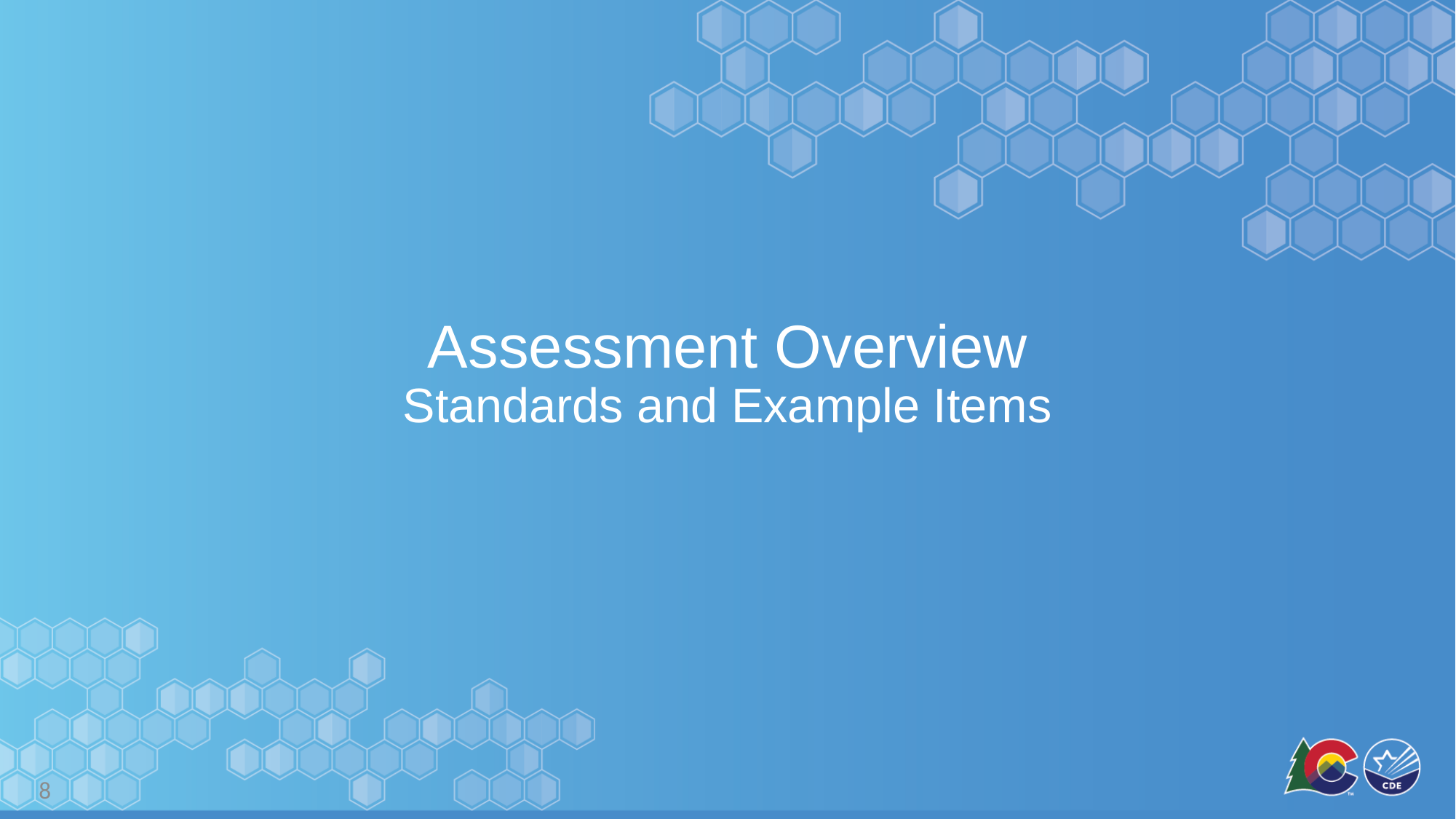

# Assessment Overview Standards and Example Items
8